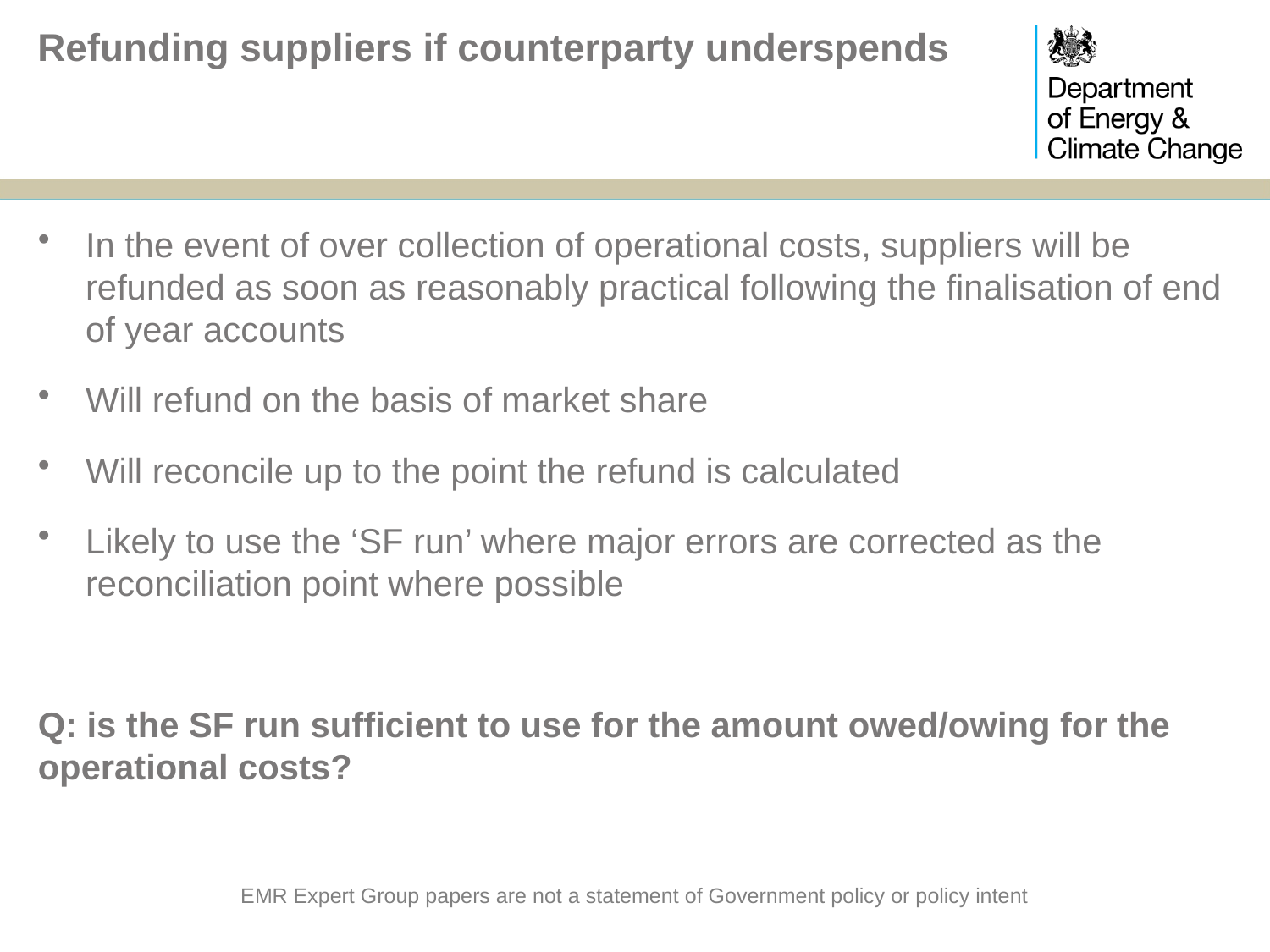

# Refunding suppliers if counterparty underspends
In the event of over collection of operational costs, suppliers will be refunded as soon as reasonably practical following the finalisation of end of year accounts
Will refund on the basis of market share
Will reconcile up to the point the refund is calculated
Likely to use the ‘SF run’ where major errors are corrected as the reconciliation point where possible

Q: is the SF run sufficient to use for the amount owed/owing for the operational costs?
EMR Expert Group papers are not a statement of Government policy or policy intent